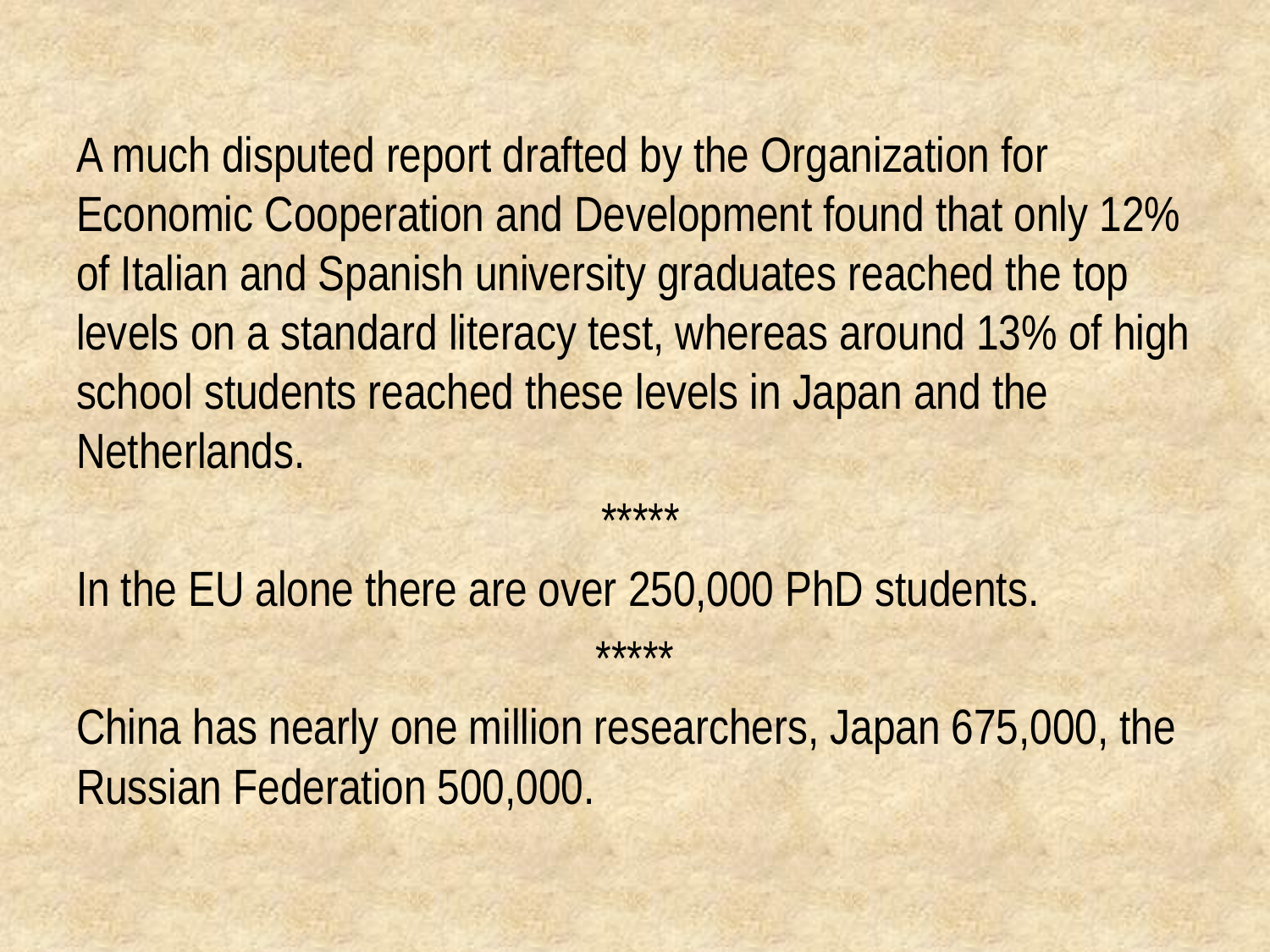

A much disputed report drafted by the Organization for Economic Cooperation and Development found that only 12% of Italian and Spanish university graduates reached the top levels on a standard literacy test, whereas around 13% of high school students reached these levels in Japan and the Netherlands.
 *****
In the EU alone there are over 250,000 PhD students.
*****
China has nearly one million researchers, Japan 675,000, the Russian Federation 500,000.